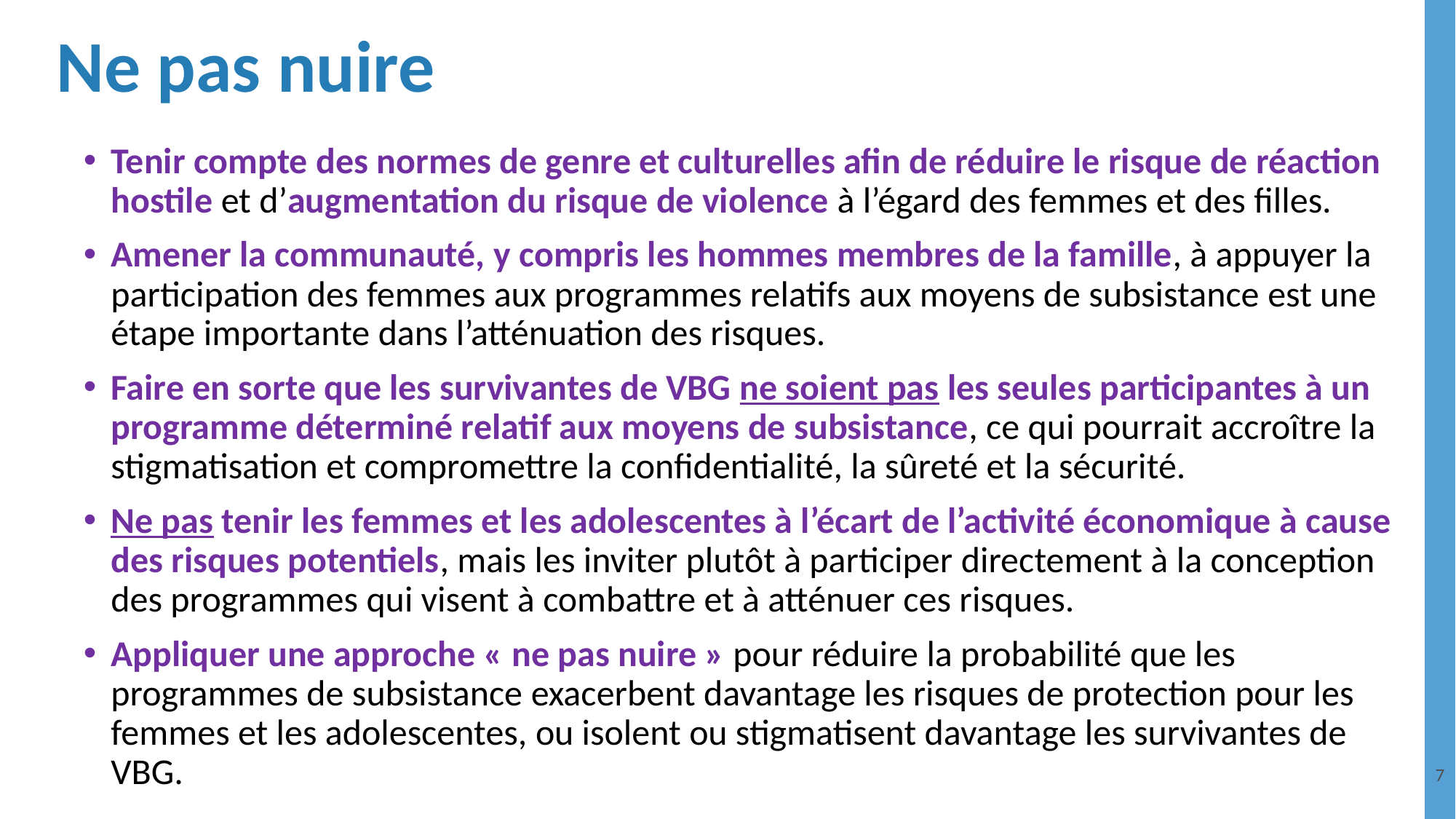

# Ne pas nuire
Tenir compte des normes de genre et culturelles afin de réduire le risque de réaction hostile et d’augmentation du risque de violence à l’égard des femmes et des filles.
Amener la communauté, y compris les hommes membres de la famille, à appuyer la participation des femmes aux programmes relatifs aux moyens de subsistance est une étape importante dans l’atténuation des risques.
Faire en sorte que les survivantes de VBG ne soient pas les seules participantes à un programme déterminé relatif aux moyens de subsistance, ce qui pourrait accroître la stigmatisation et compromettre la confidentialité, la sûreté et la sécurité.
Ne pas tenir les femmes et les adolescentes à l’écart de l’activité économique à cause des risques potentiels, mais les inviter plutôt à participer directement à la conception des programmes qui visent à combattre et à atténuer ces risques.
Appliquer une approche « ne pas nuire » pour réduire la probabilité que les programmes de subsistance exacerbent davantage les risques de protection pour les femmes et les adolescentes, ou isolent ou stigmatisent davantage les survivantes de VBG.

7